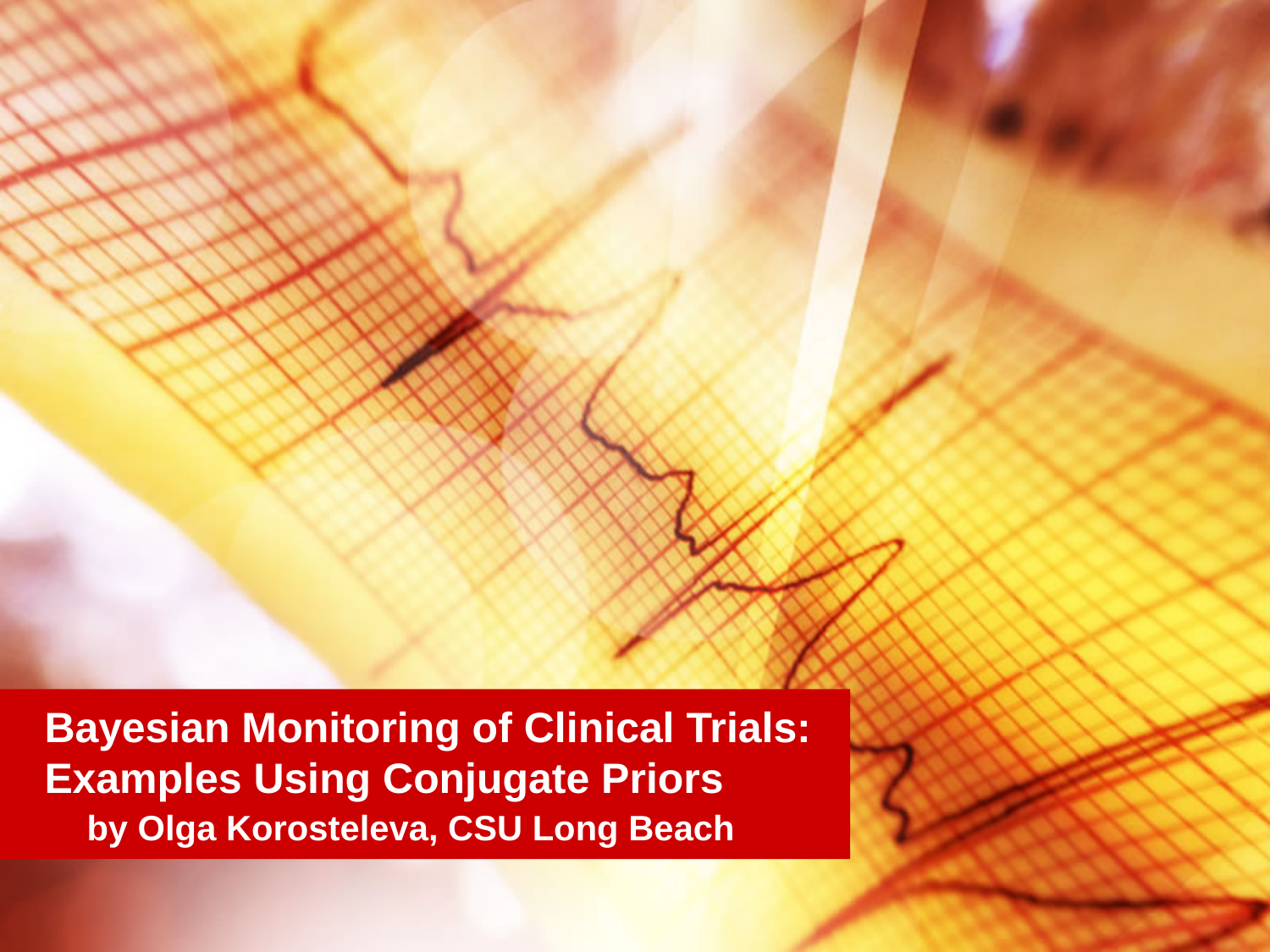

# Bayesian Monitoring of Clinical Trials:    Examples Using Conjugate Priors
by Olga Korosteleva, CSU Long Beach